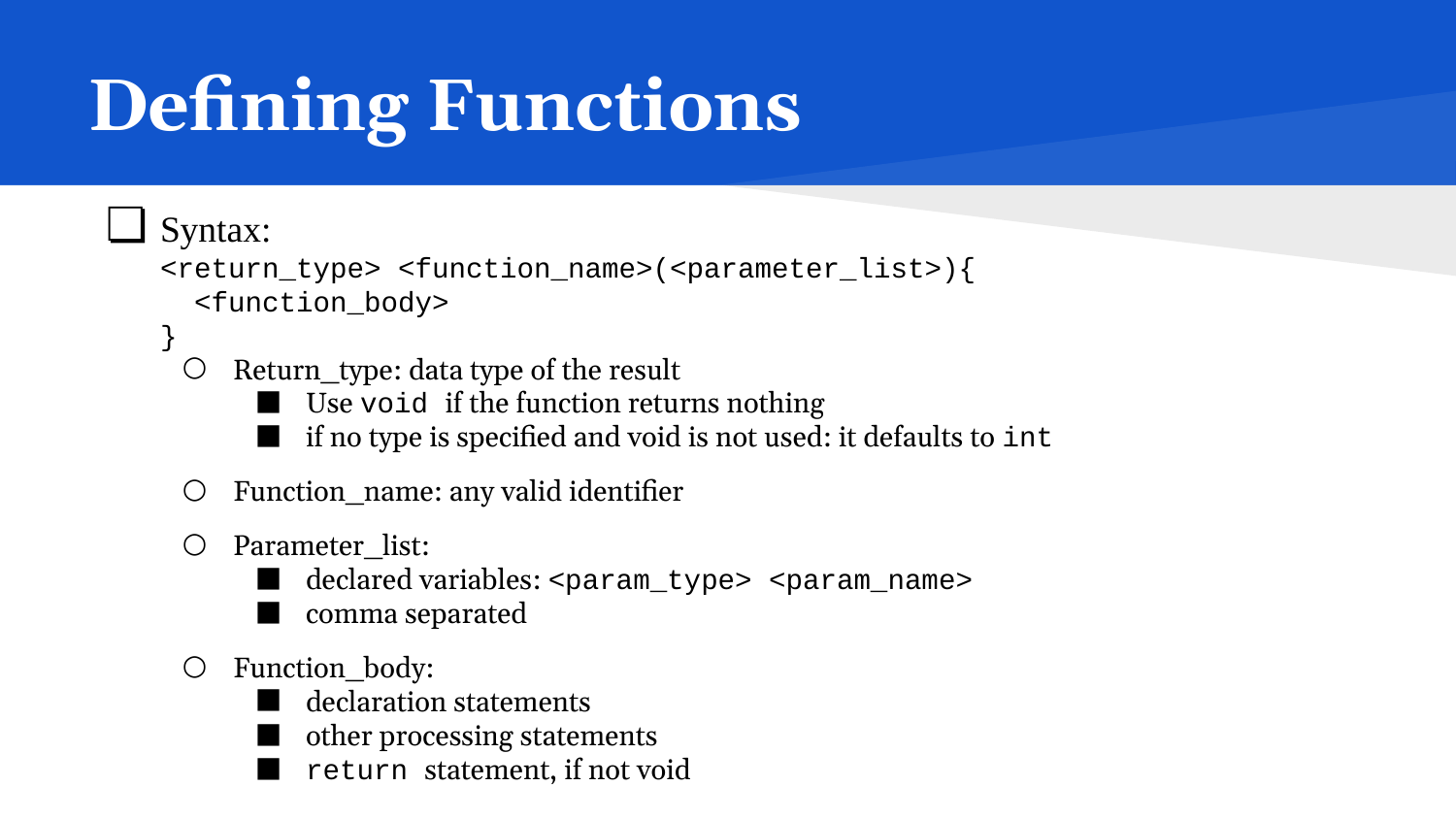

# Defining Functions
Syntax:
<return_type> <function_name>(<parameter_list>){
  <function_body>
}
Return_type: data type of the result
Use void if the function returns nothing
if no type is specified and void is not used: it defaults to int
Function_name: any valid identifier
Parameter_list:
declared variables: <param_type> <param_name>
comma separated
Function_body:
declaration statements
other processing statements
return statement, if not void